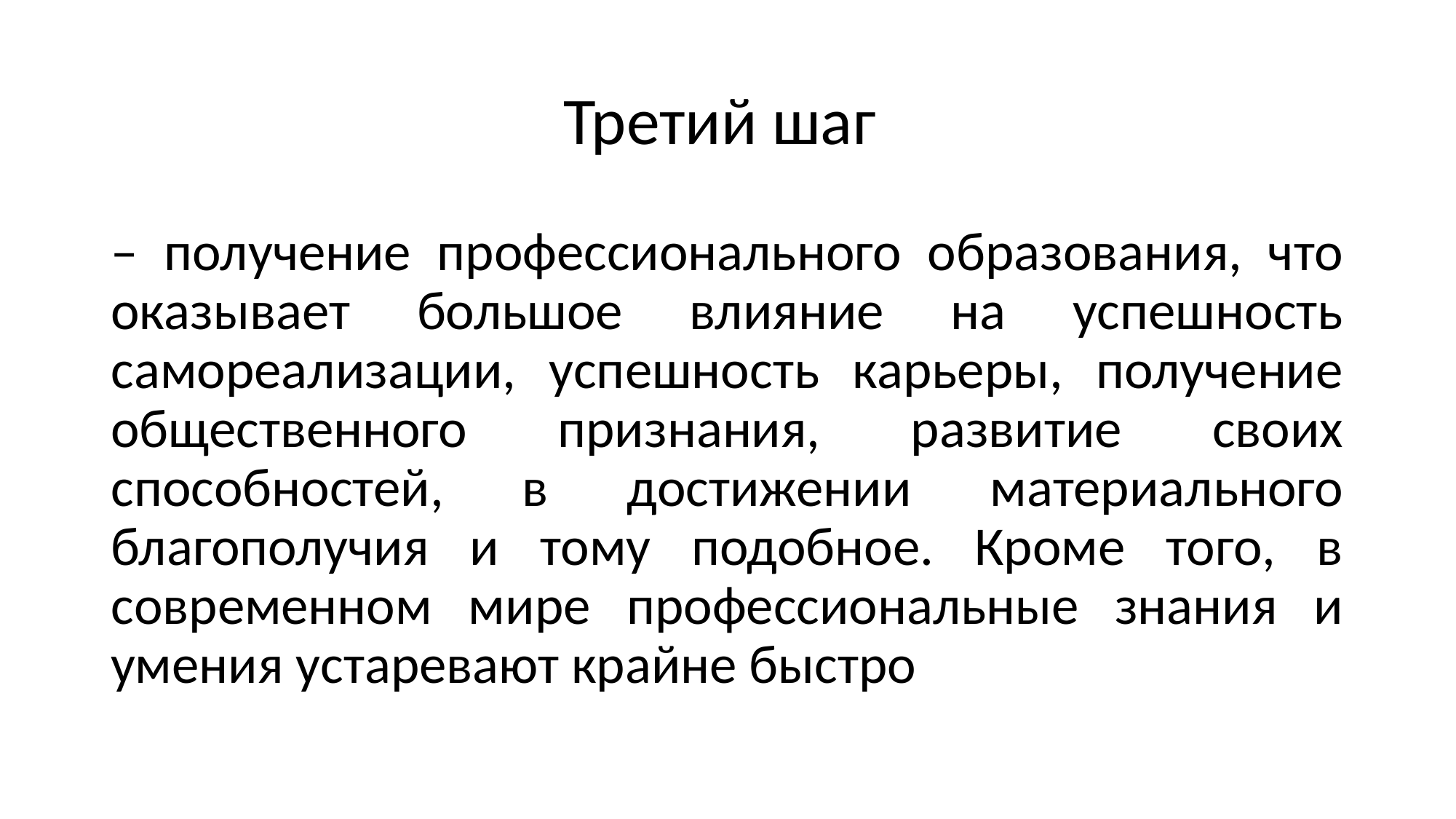

# Третий шаг
– получение профессионального образования, что оказывает большое влияние на успешность самореализации, успешность карьеры, получение общественного признания, развитие своих способностей, в достижении материального благополучия и тому подобное. Кроме того, в современном мире профессиональные знания и умения устаревают крайне быстро